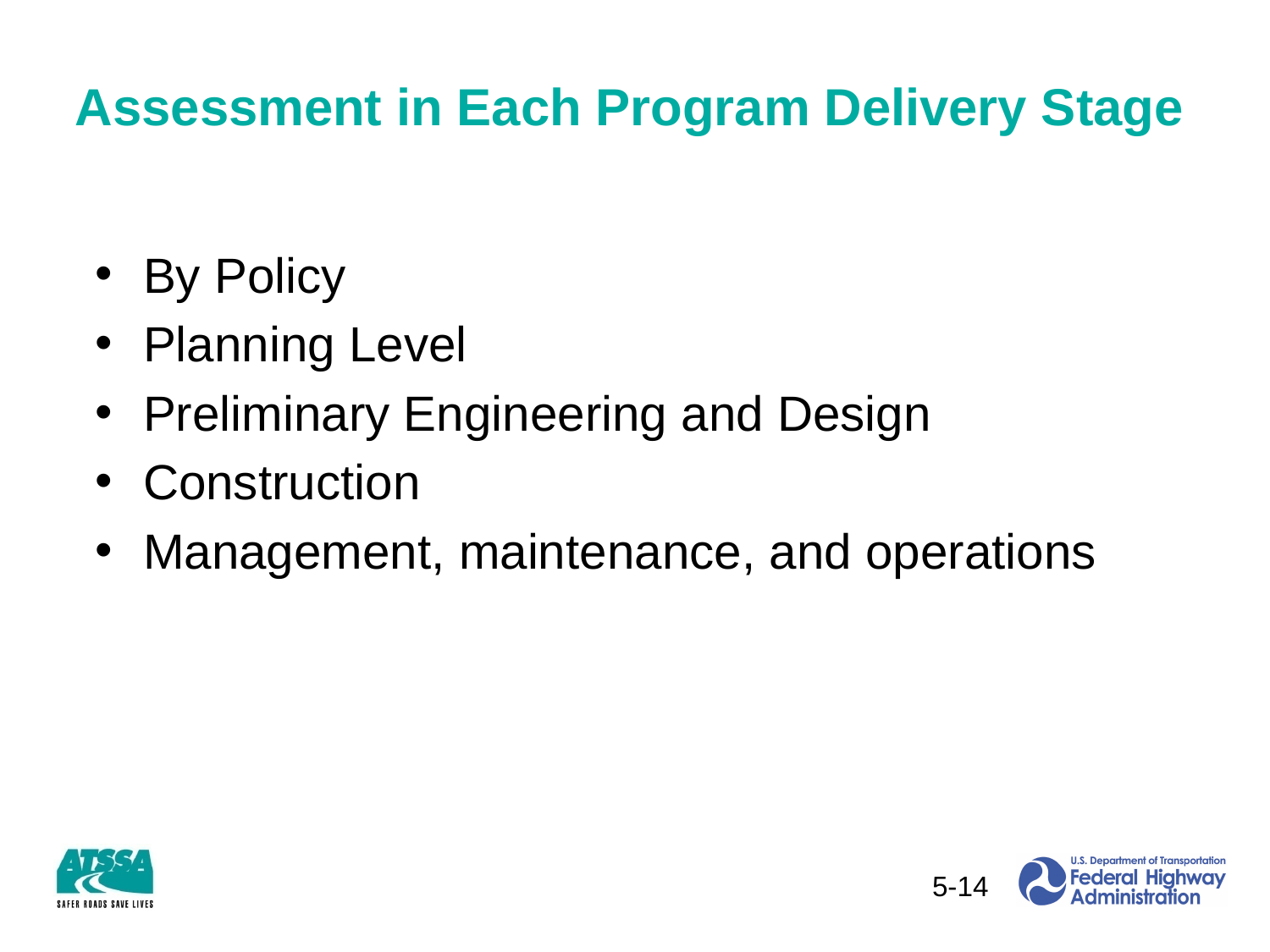

# Assessment in Each Program Delivery Stage
By Policy
Planning Level
Preliminary Engineering and Design
Construction
Management, maintenance, and operations